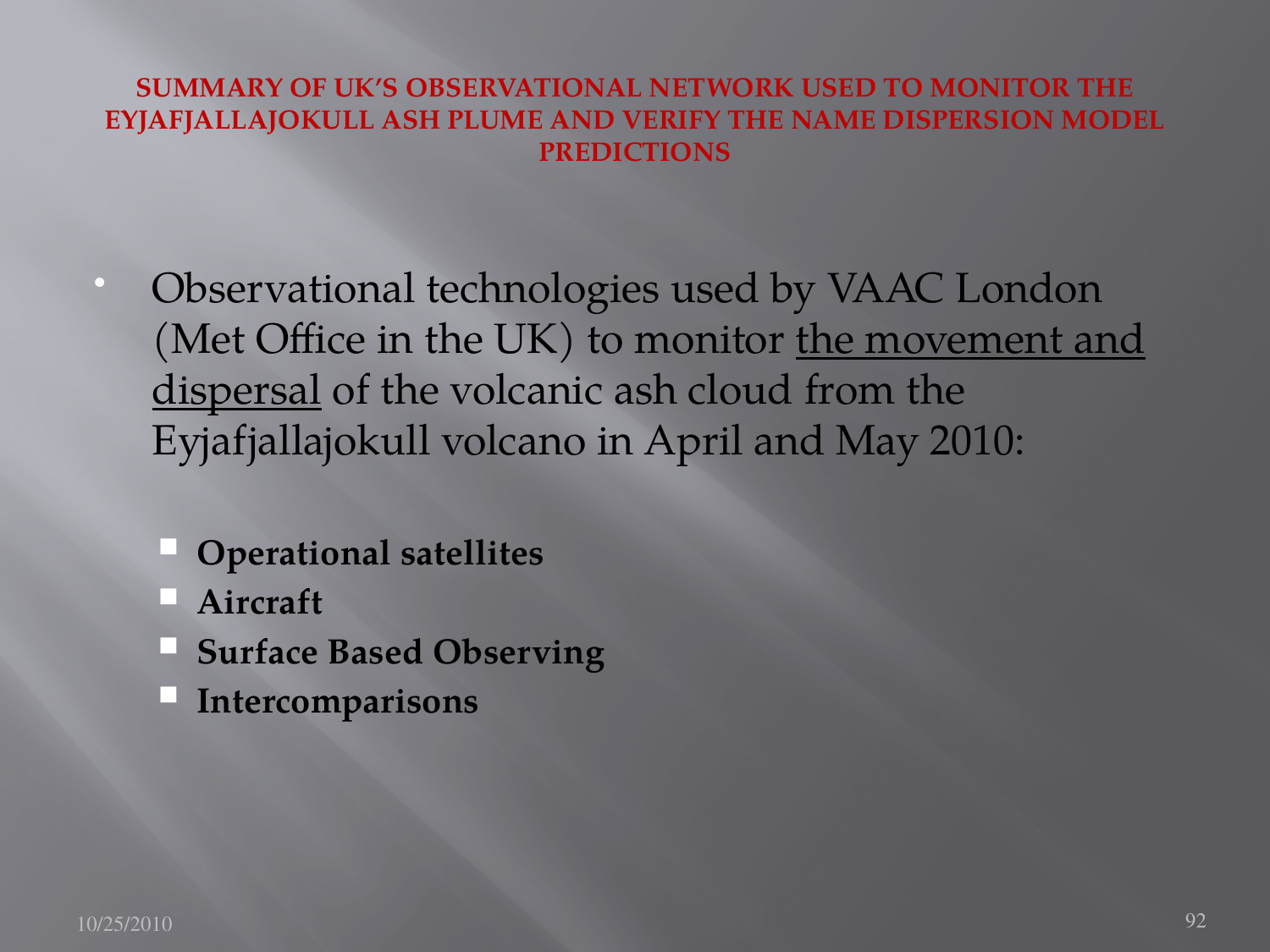

# SUMMARY OF UK’S OBSERVATIONAL NETWORK USED TO MONITOR THE EYJAFJALLAJOKULL ASH PLUME AND VERIFY THE NAME DISPERSION MODEL PREDICTIONS
Observational technologies used by VAAC London (Met Office in the UK) to monitor the movement and dispersal of the volcanic ash cloud from the Eyjafjallajokull volcano in April and May 2010:

Operational satellites
Aircraft
Surface Based Observing
Intercomparisons

10/25/2010
92